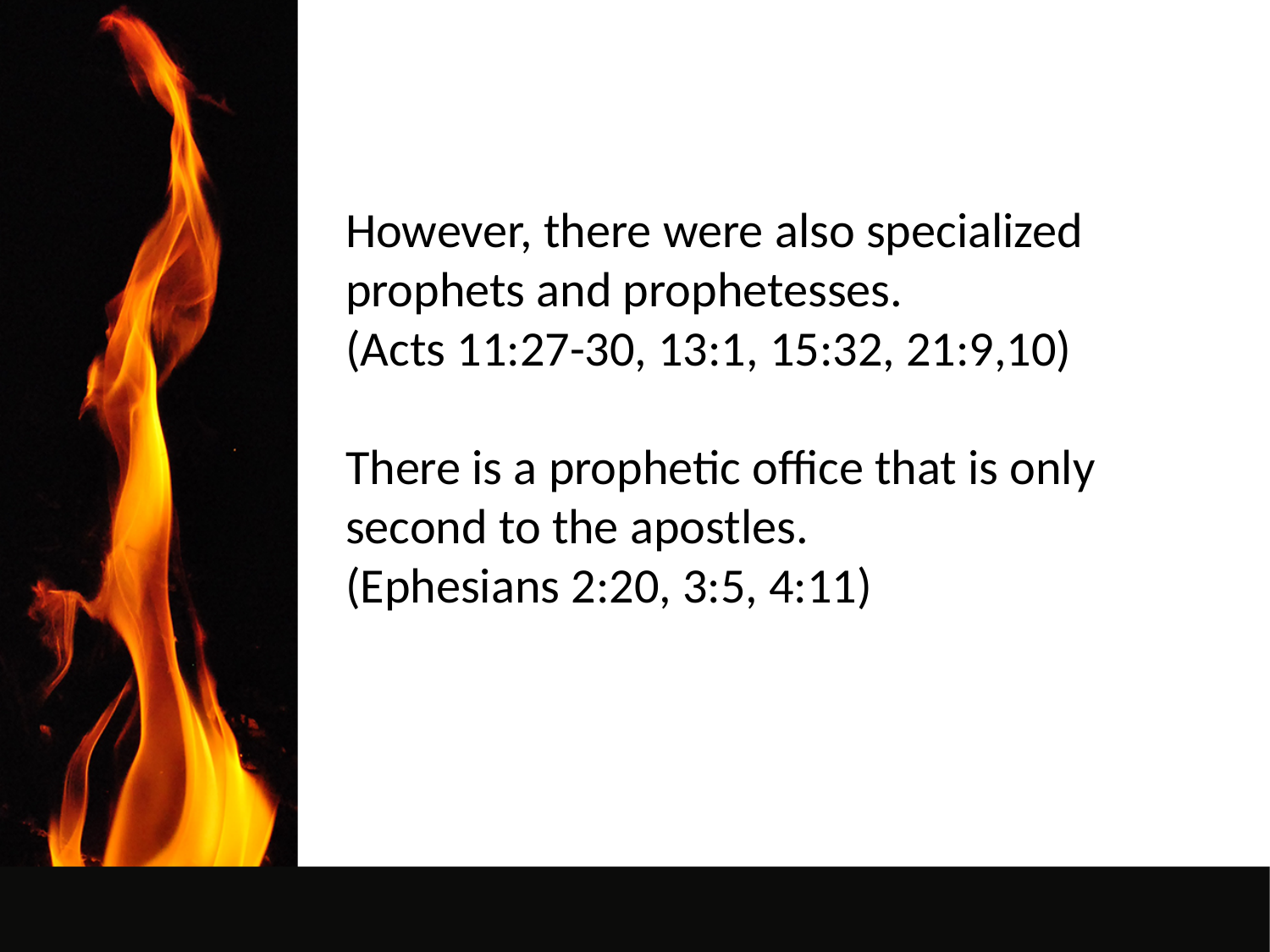

However, there were also specialized prophets and prophetesses.
(Acts 11:27-30, 13:1, 15:32, 21:9,10)
There is a prophetic office that is only second to the apostles.
(Ephesians 2:20, 3:5, 4:11)